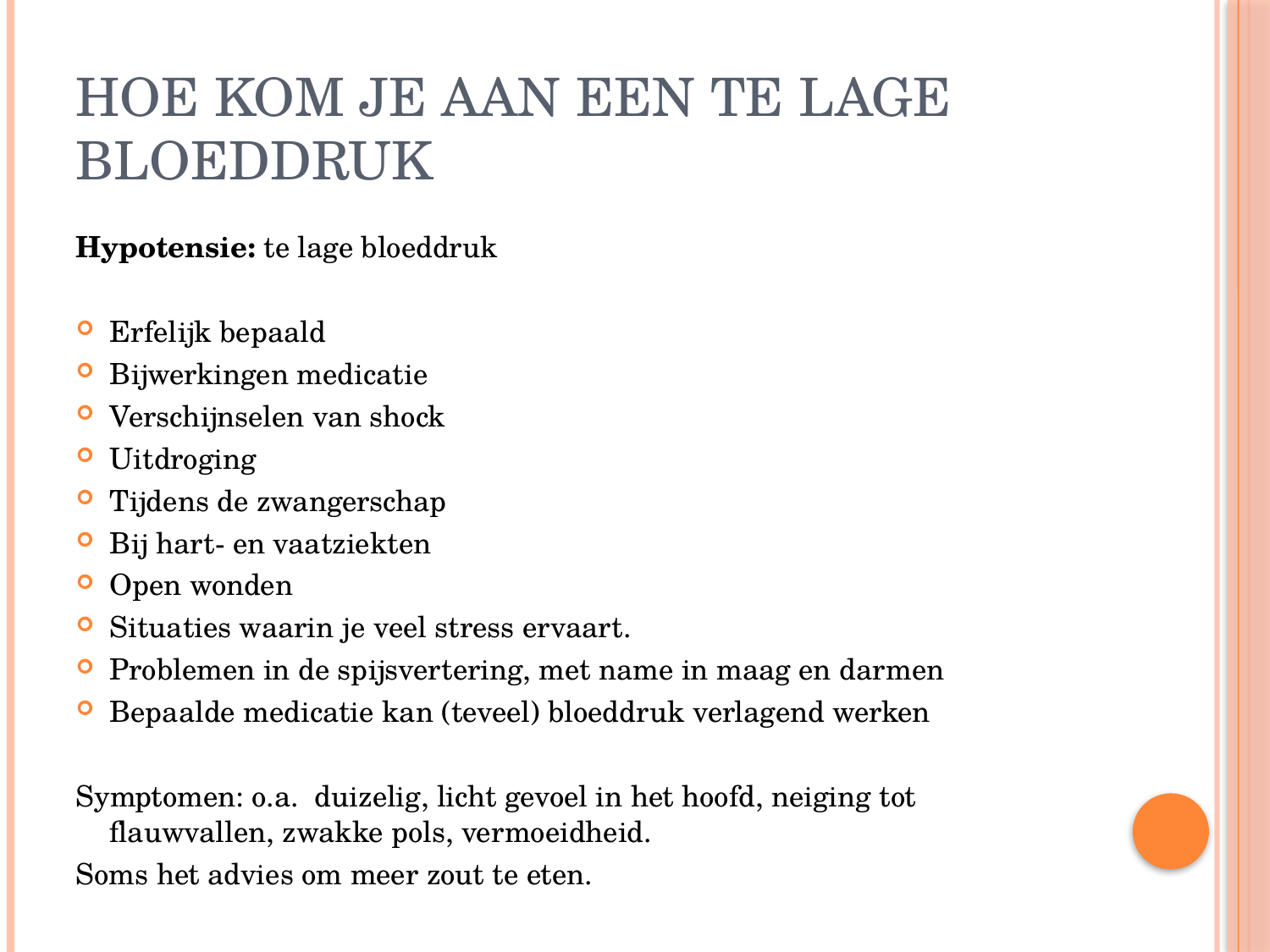

# Hoe kom je aan een te lage bloeddruk
Hypotensie: te lage bloeddruk

Erfelijk bepaald
Bijwerkingen medicatie
Verschijnselen van shock
Uitdroging
Tijdens de zwangerschap
Bij hart- en vaatziekten
Open wonden
Situaties waarin je veel stress ervaart.
Problemen in de spijsvertering, met name in maag en darmen
Bepaalde medicatie kan (teveel) bloeddruk verlagend werken

Symptomen: o.a.  duizelig, licht gevoel in het hoofd, neiging tot flauwvallen, zwakke pols, vermoeidheid.
Soms het advies om meer zout te eten.